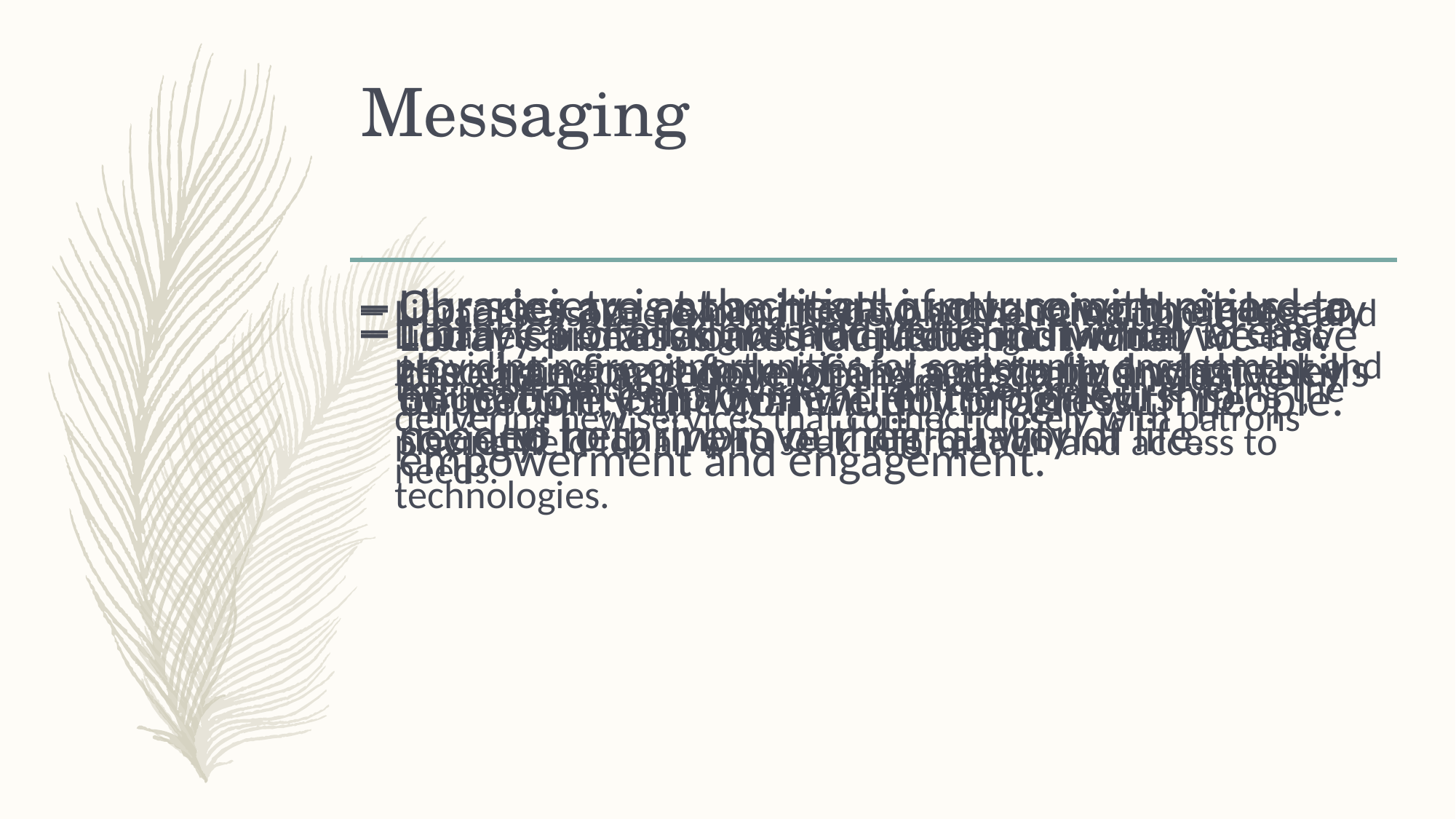

# Messaging
Libraries are at the heart of our communities—a resource for people of any age to find what they need to help improve their quality of life.
Our society is at a critical juncture with regard to the changing information landscape and the skills needed to thrive in our digital world.
Libraries are committed to advancing their legacy of reading and developing a digitally inclusive society.
Libraries also are expanding beyond their traditional roles and providing more opportunities for community engagement and delivering new services that connect closely with patrons’ needs.
Libraries of all kinds add value in five key areas: education, employment, entrepreneurship, empowerment and engagement.
Library professionals facilitate individual opportunity and community progress.
Today’s libraries are not just about what we have for people, but what we do for and with people.

Libraries are evolving with these changes in order to serve the public and to continue to fulfill their role in leveling the playing field for all who seek information and access to technologies.